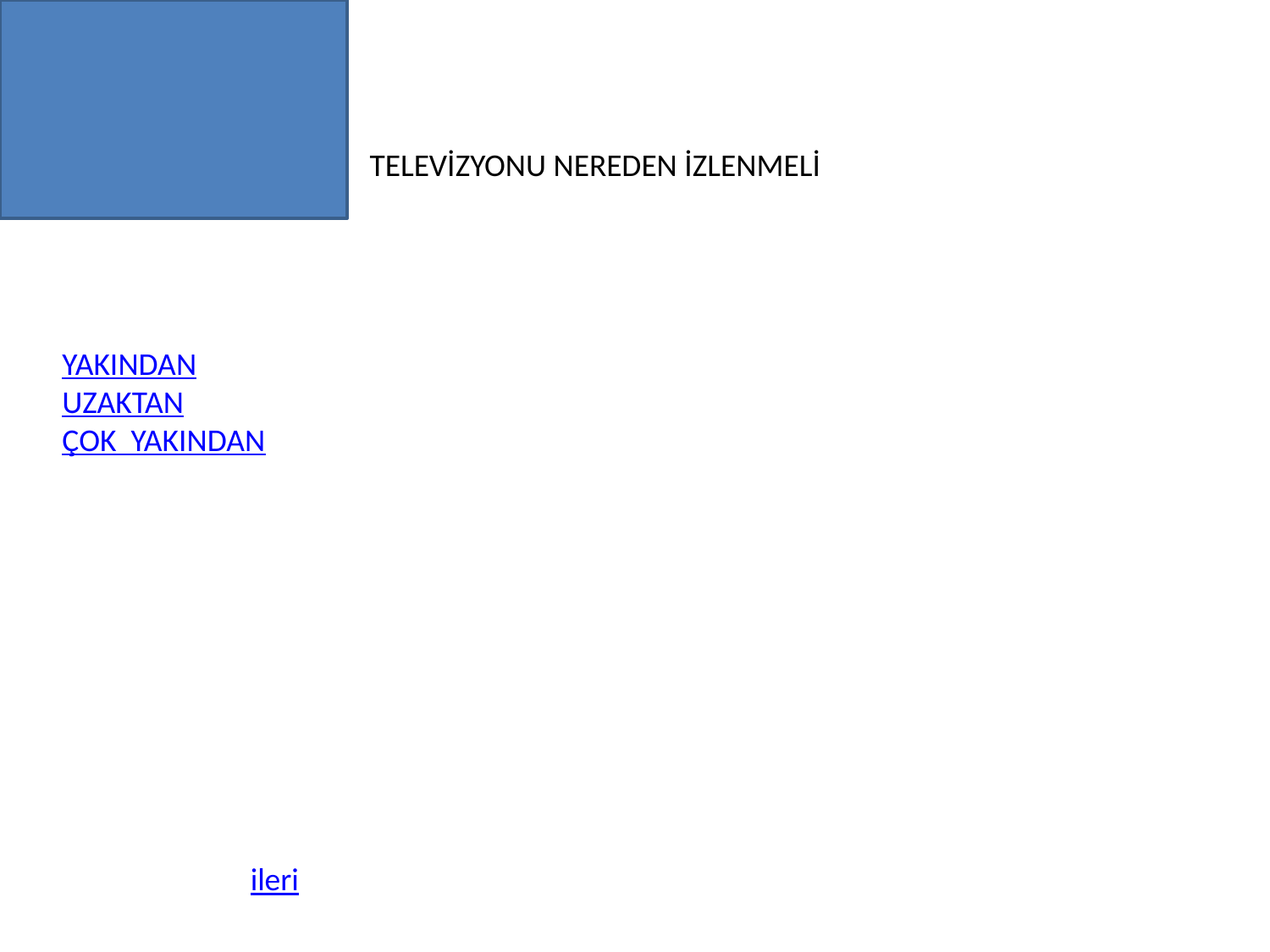

TELEVİZYONU NEREDEN İZLENMELİ
YAKINDAN
UZAKTAN
ÇOK  YAKINDAN
ileri